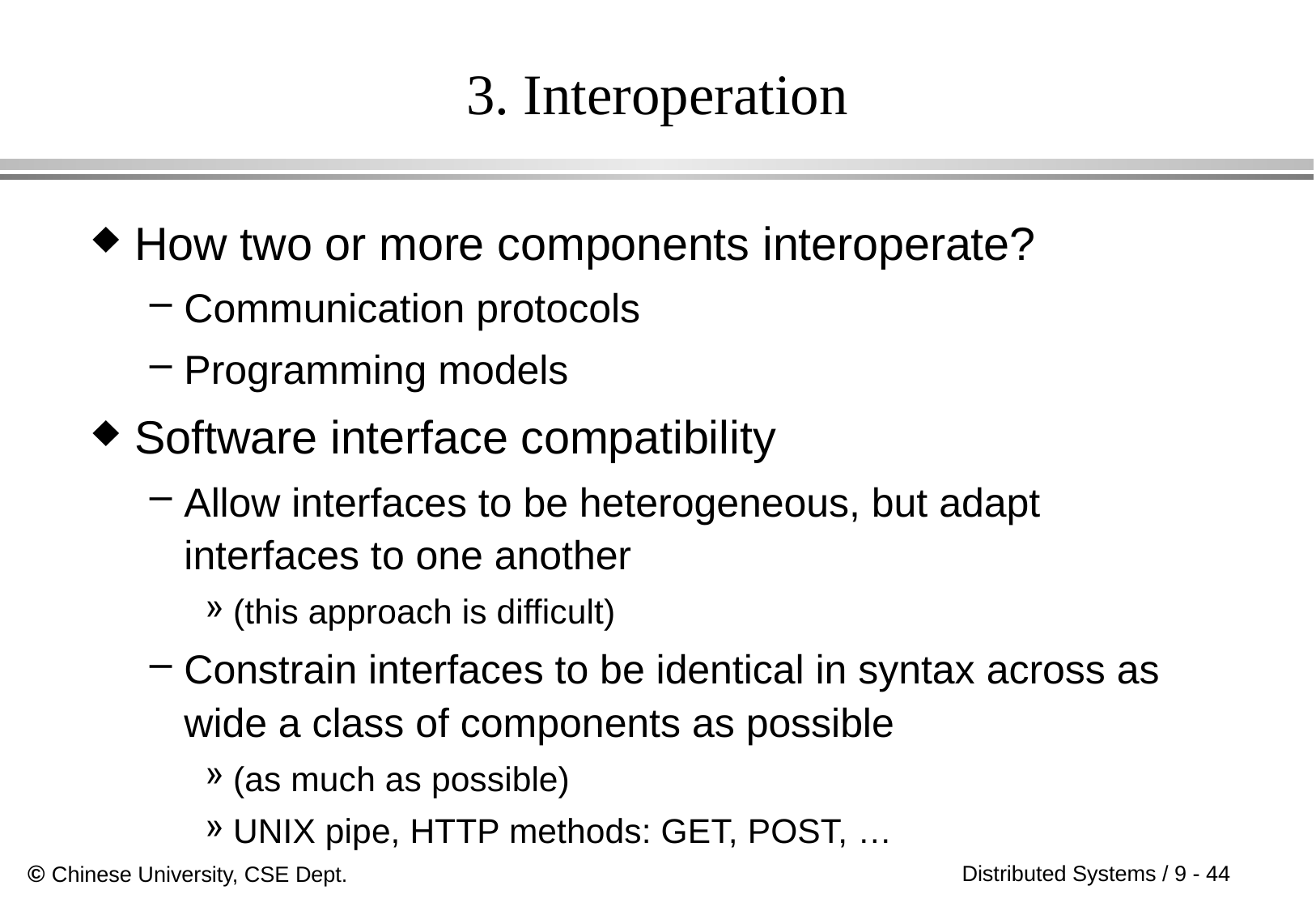

# 3. Interoperation
How two or more components interoperate?
Communication protocols
Programming models
Software interface compatibility
Allow interfaces to be heterogeneous, but adapt interfaces to one another
(this approach is difficult)
Constrain interfaces to be identical in syntax across as wide a class of components as possible
(as much as possible)
UNIX pipe, HTTP methods: GET, POST, …